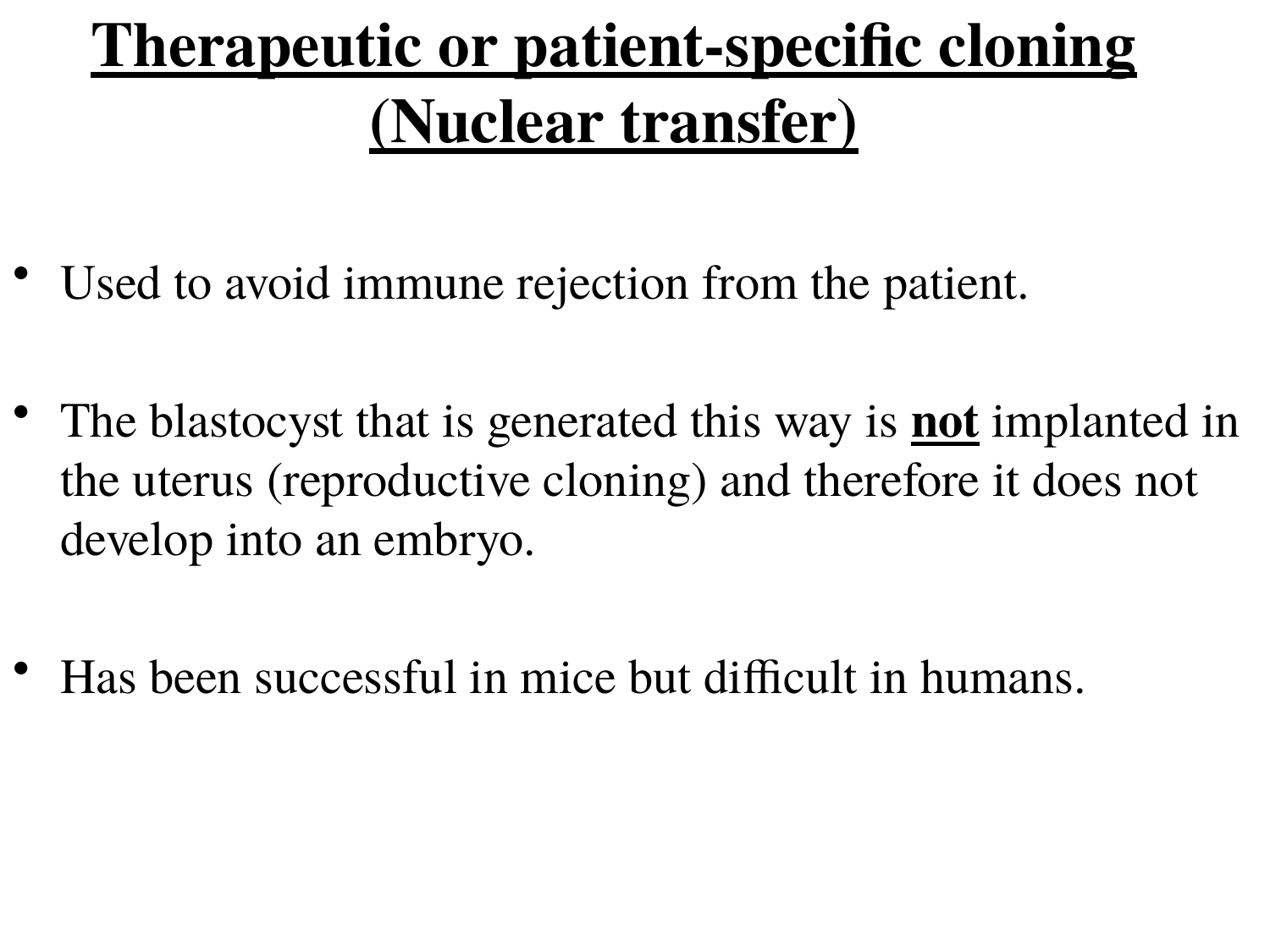

# Therapeutic or patient-specific cloning (Nuclear transfer)
Used to avoid immune rejection from the patient.

The blastocyst that is generated this way is not implanted in the uterus (reproductive cloning) and therefore it does not develop into an embryo.

Has been successful in mice but difficult in humans.